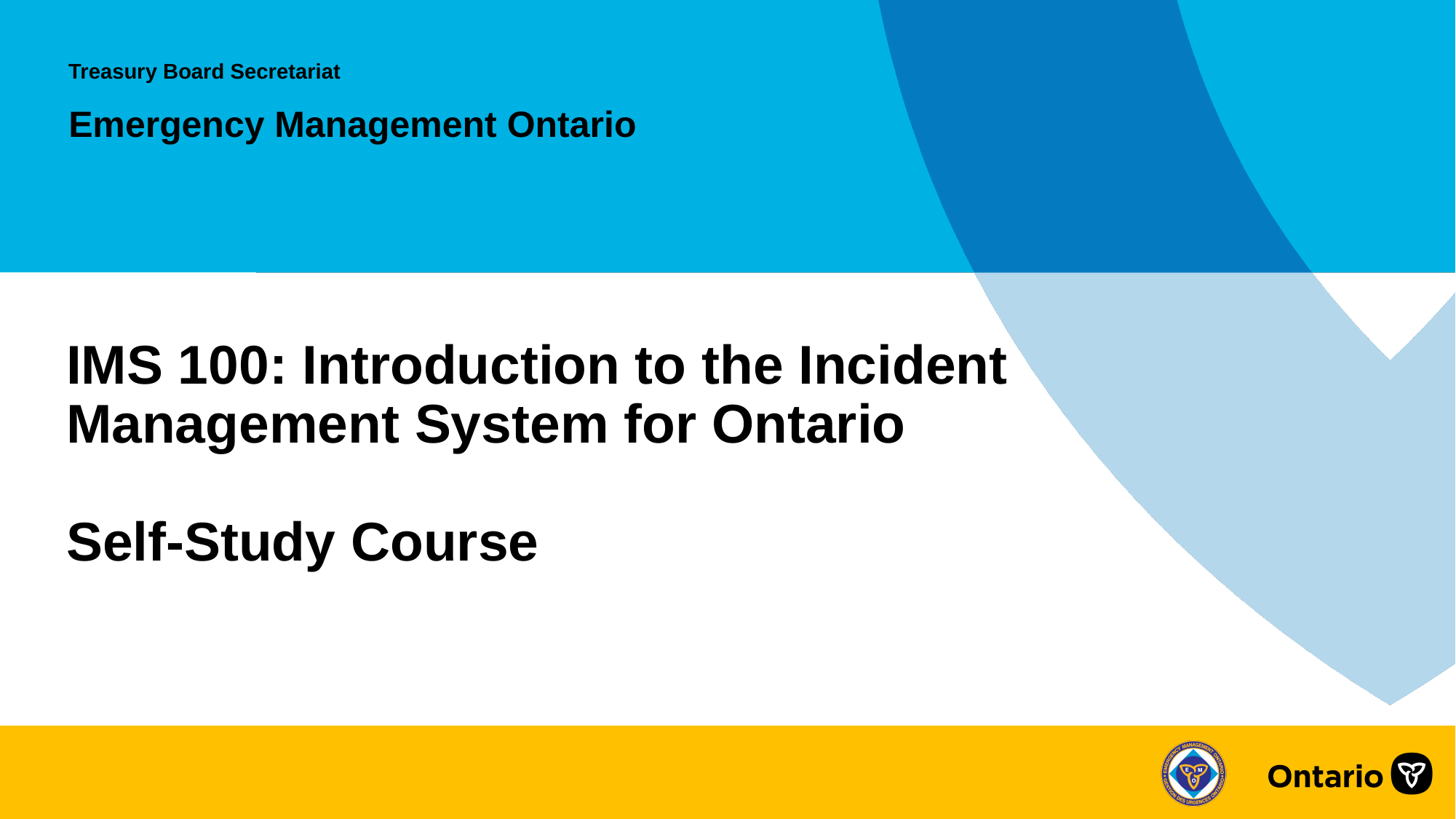

Treasury Board Secretariat
Emergency Management Ontario
# IMS 100: Introduction to the Incident Management System for Ontario Self-Study Course